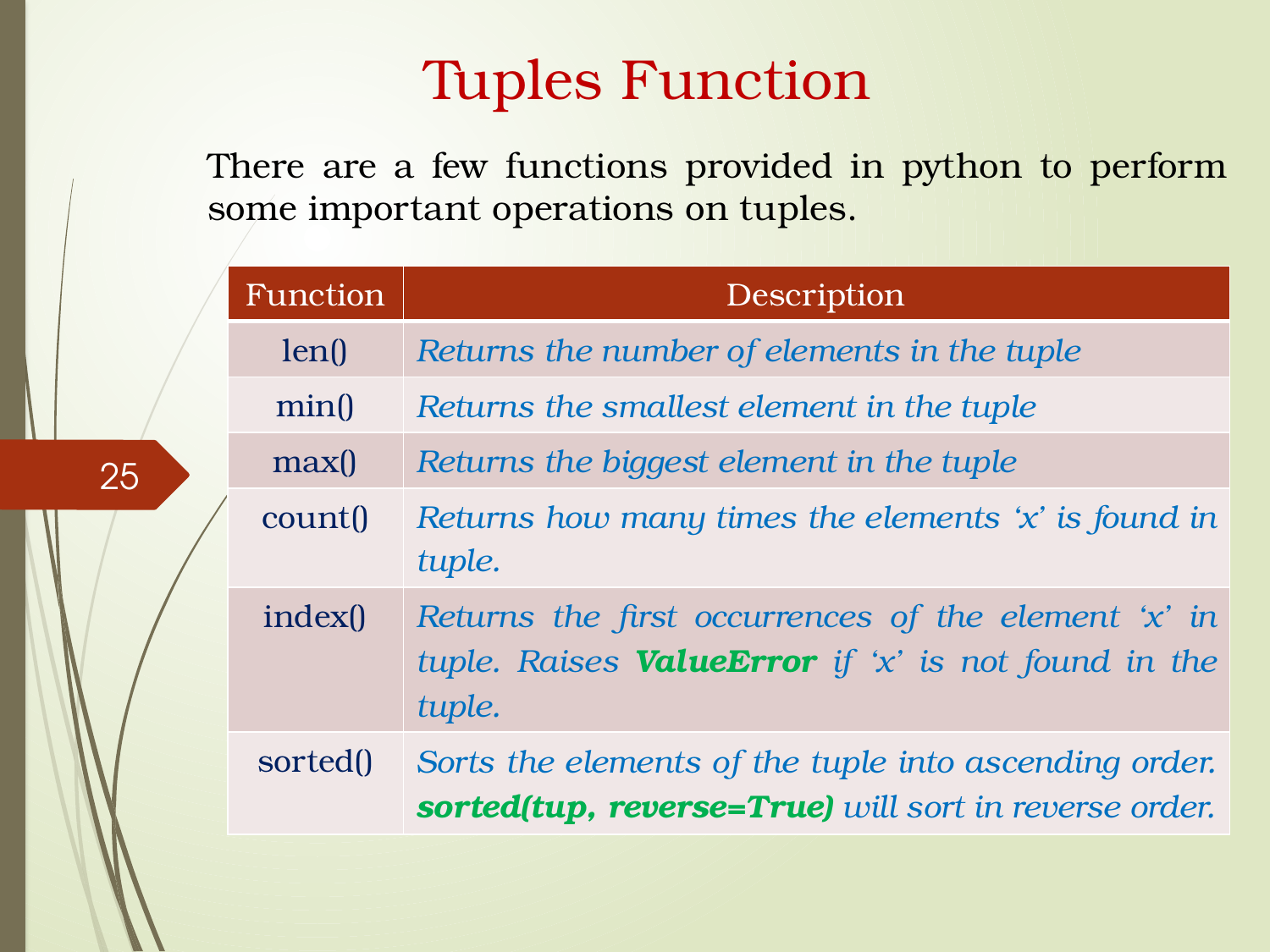

# Tuples Function
There are a few functions provided in python to perform some important operations on tuples.

| Function | Description |
| --- | --- |
| len() | Returns the number of elements in the tuple |
| min() | Returns the smallest element in the tuple |
| max() | Returns the biggest element in the tuple |
| count() | Returns how many times the elements ‘x’ is found in tuple. |
| index() | Returns the first occurrences of the element ‘x’ in tuple. Raises ValueError if ‘x’ is not found in the tuple. |
| sorted() | Sorts the elements of the tuple into ascending order. sorted(tup, reverse=True) will sort in reverse order. |
25